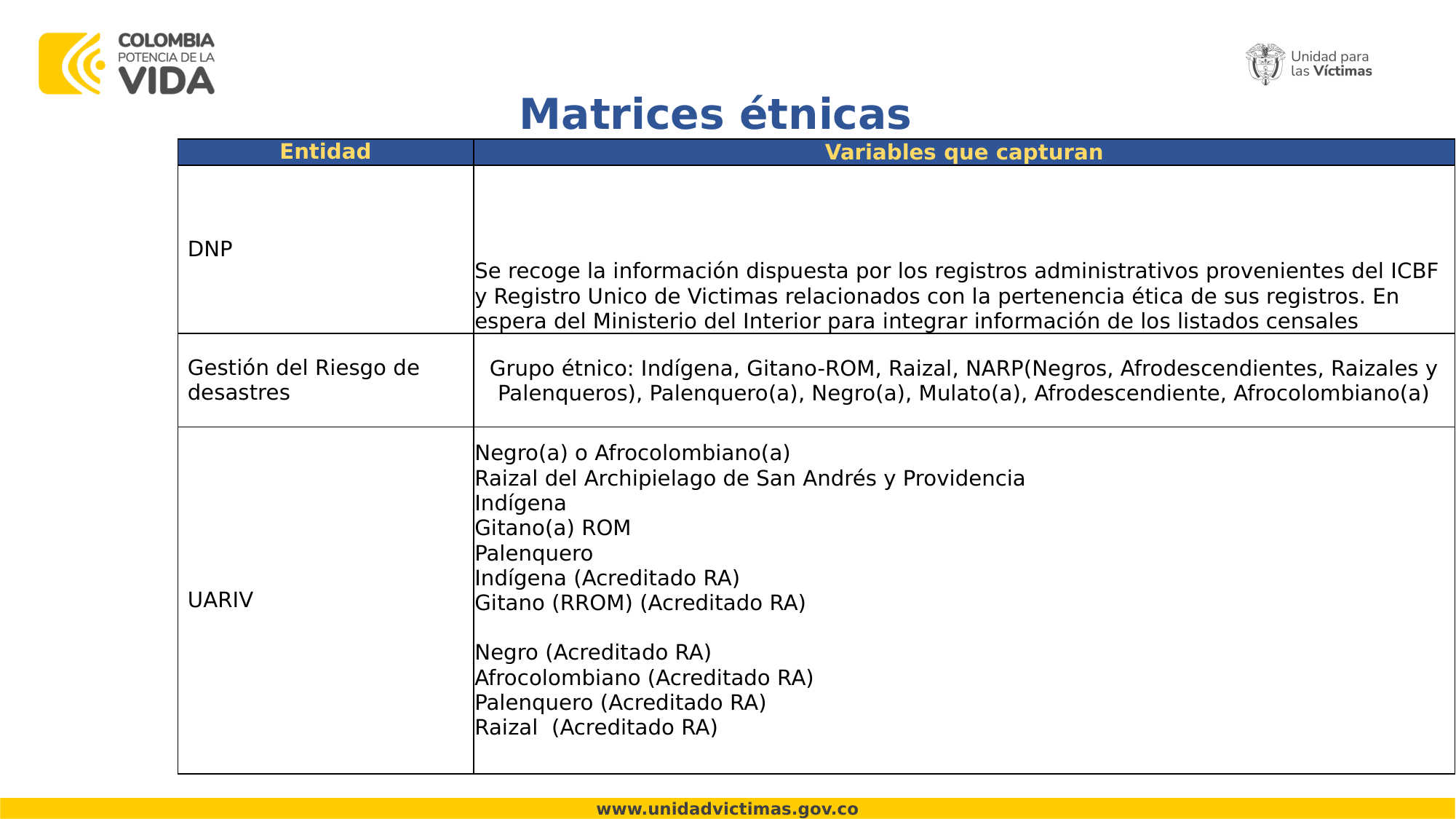

Matrices étnicas
| Entidad | Variables que capturan |
| --- | --- |
| DNP | Se recoge la información dispuesta por los registros administrativos provenientes del ICBF y Registro Unico de Victimas relacionados con la pertenencia ética de sus registros. En espera del Ministerio del Interior para integrar información de los listados censales |
| Gestión del Riesgo de desastres | Grupo étnico: Indígena, Gitano-ROM, Raizal, NARP(Negros, Afrodescendientes, Raizales y Palenqueros), Palenquero(a), Negro(a), Mulato(a), Afrodescendiente, Afrocolombiano(a) |
| UARIV | Negro(a) o Afrocolombiano(a) Raizal del Archipielago de San Andrés y Providencia Indígena Gitano(a) ROM Palenquero Indígena (Acreditado RA) Gitano (RROM) (Acreditado RA) Negro (Acreditado RA) Afrocolombiano (Acreditado RA) Palenquero (Acreditado RA) Raizal (Acreditado RA) |
www.unidadvictimas.gov.co